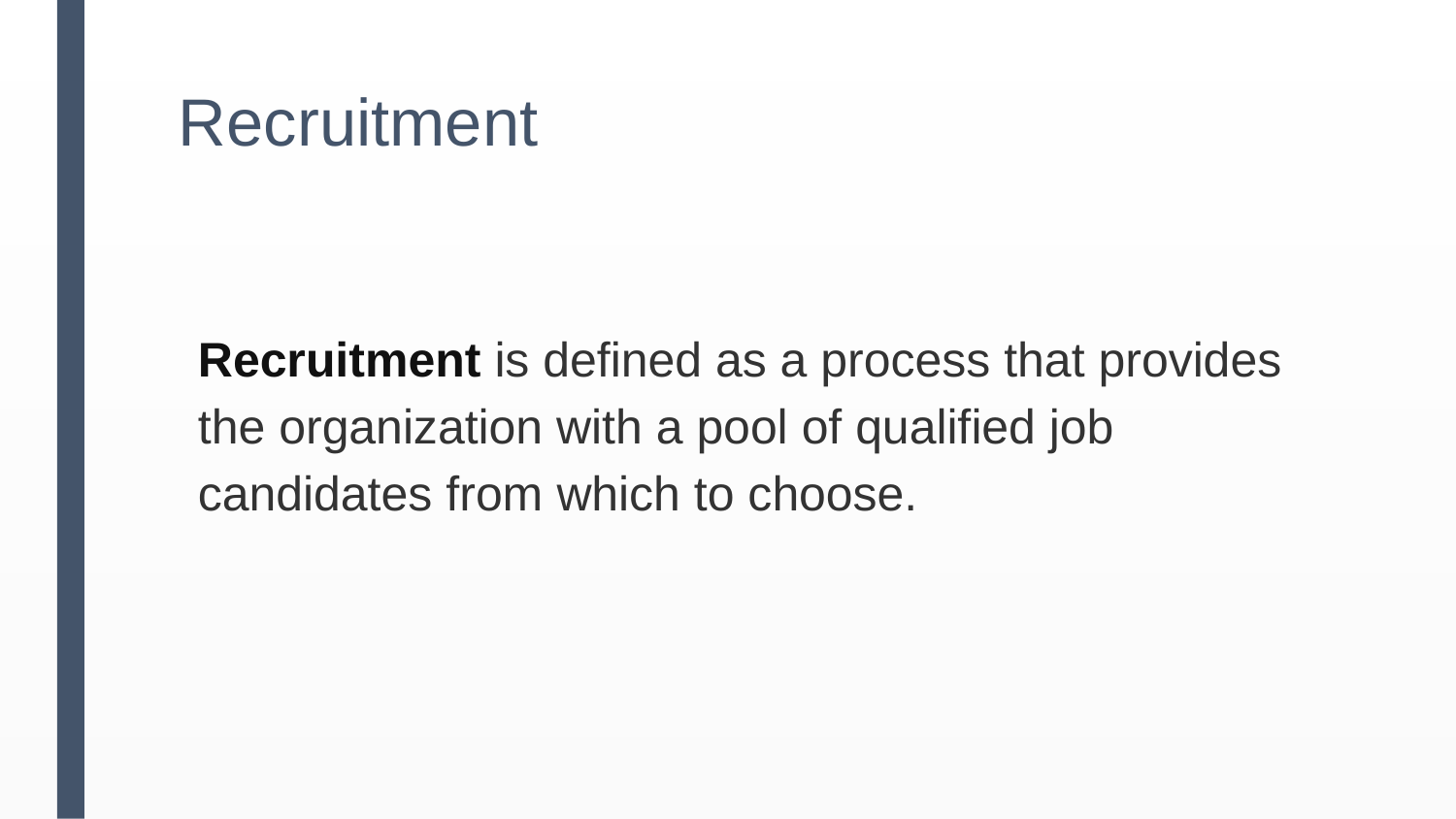

# Recruitment
Recruitment is defined as a process that provides the organization with a pool of qualified job candidates from which to choose.